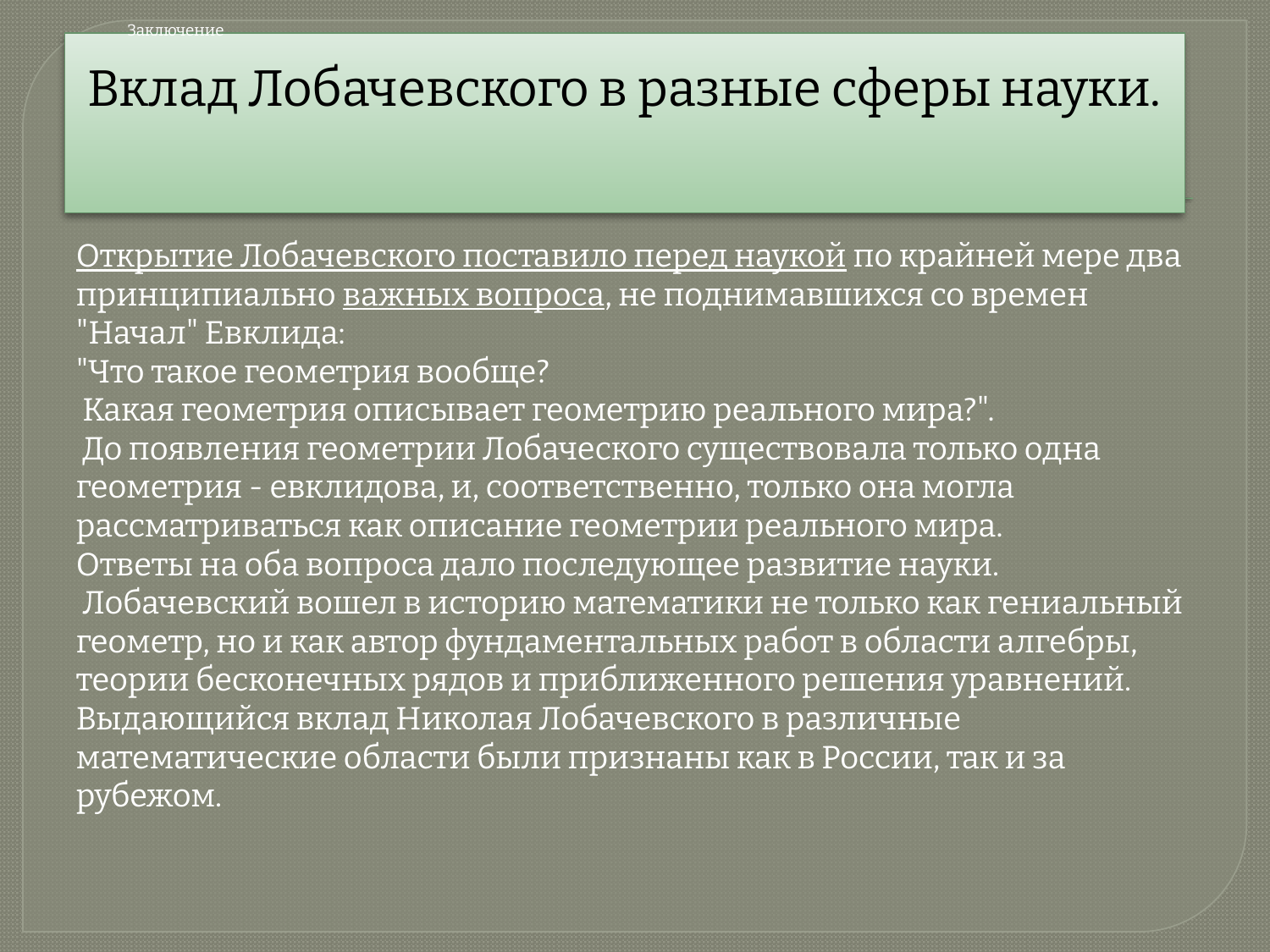

Заключение
# Вклад Лобачевского в разные сферы науки.
Открытие Лобачевского поставило перед наукой по крайней мере два принципиально важных вопроса, не поднимавшихся со времен "Начал" Евклида:
"Что такое геометрия вообще?
 Какая геометрия описывает геометрию реального мира?".
 До появления геометрии Лобаческого существовала только одна геометрия - евклидова, и, соответственно, только она могла рассматриваться как описание геометрии реального мира.
Ответы на оба вопроса дало последующее развитие науки.
 Лобачевский вошел в историю математики не только как гениальный геометр, но и как автор фундаментальных работ в области алгебры, теории бесконечных рядов и приближенного решения уравнений.
Выдающийся вклад Николая Лобачевского в различные математические области были признаны как в России, так и за рубежом.